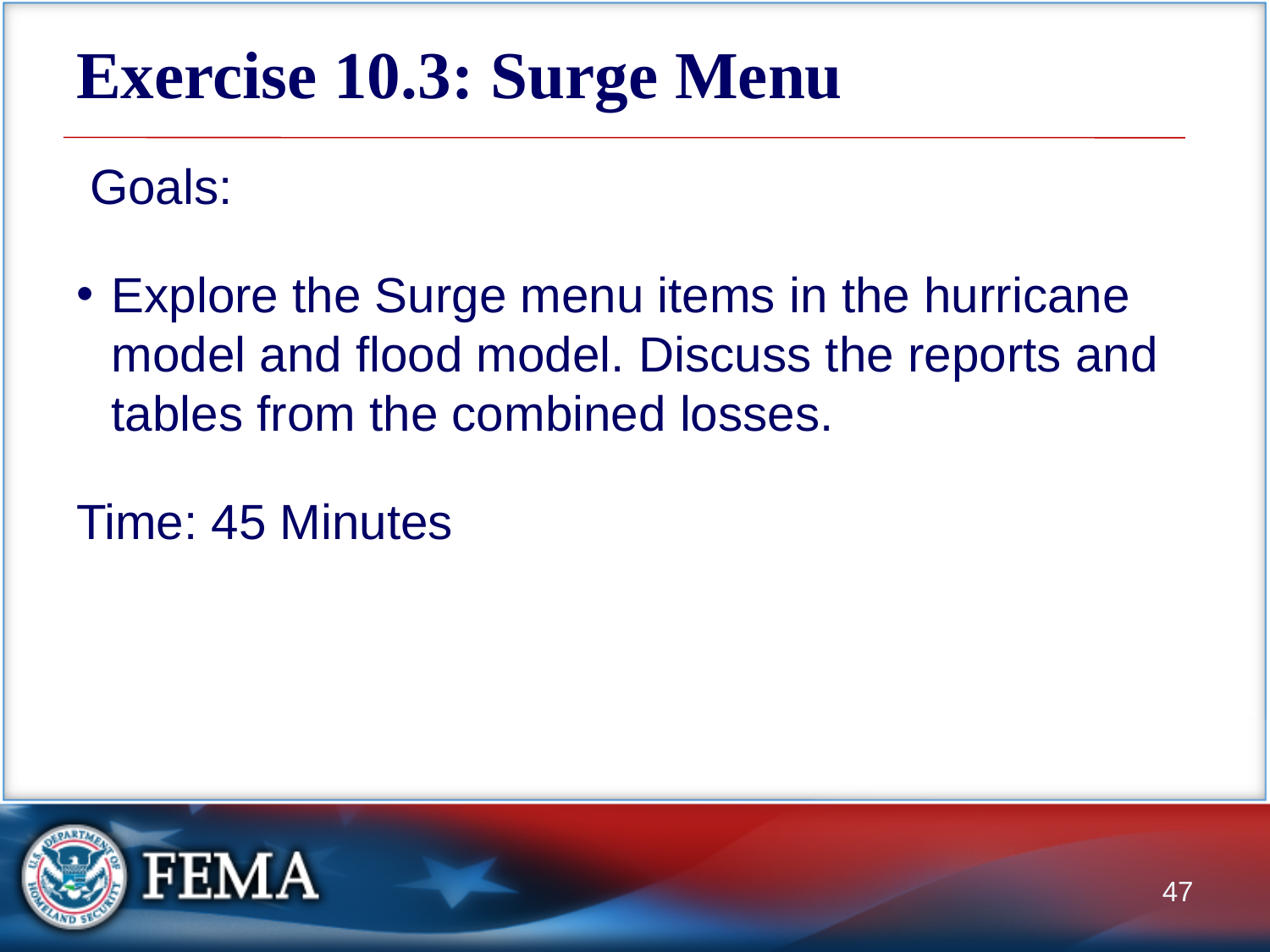

# Exercise 10.3: Surge Menu
 Goals:
Explore the Surge menu items in the hurricane model and flood model. Discuss the reports and tables from the combined losses.
Time: 45 Minutes
47